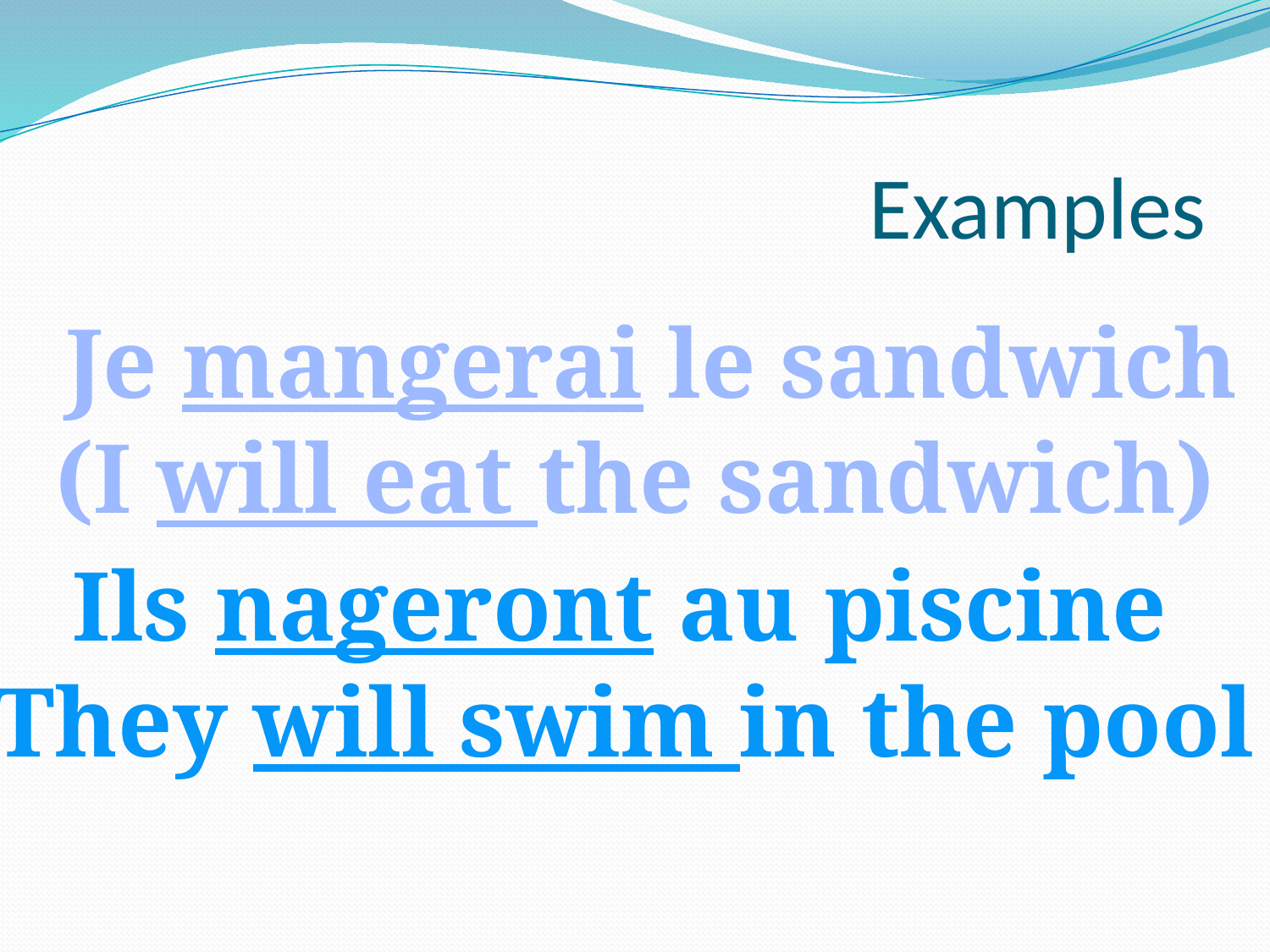

# Examples
Je mangerai le sandwich
(I will eat the sandwich)
Ils nageront au piscine
They will swim in the pool